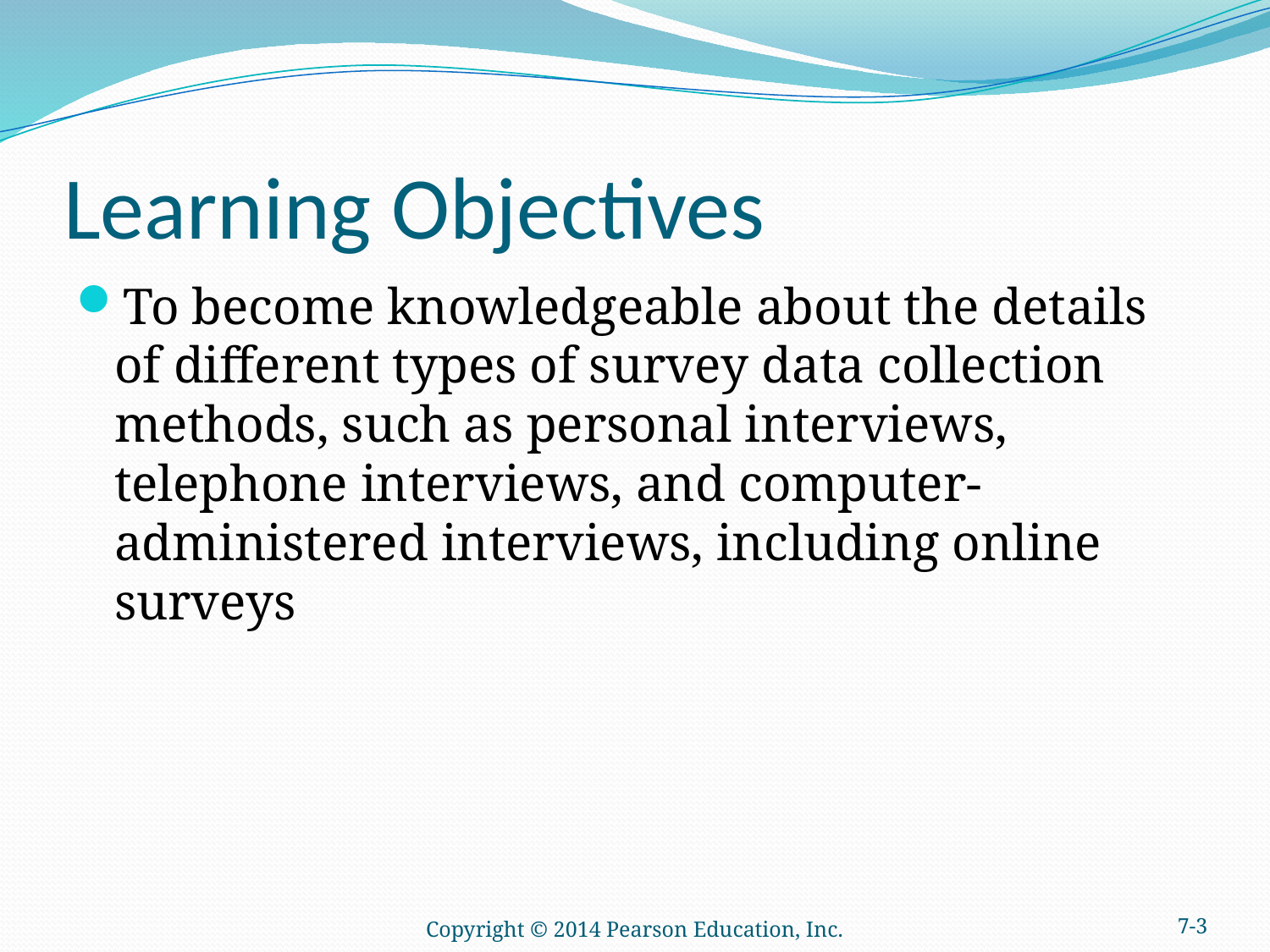

# Learning Objectives
To become knowledgeable about the details of different types of survey data collection methods, such as personal interviews, telephone interviews, and computer-administered interviews, including online surveys